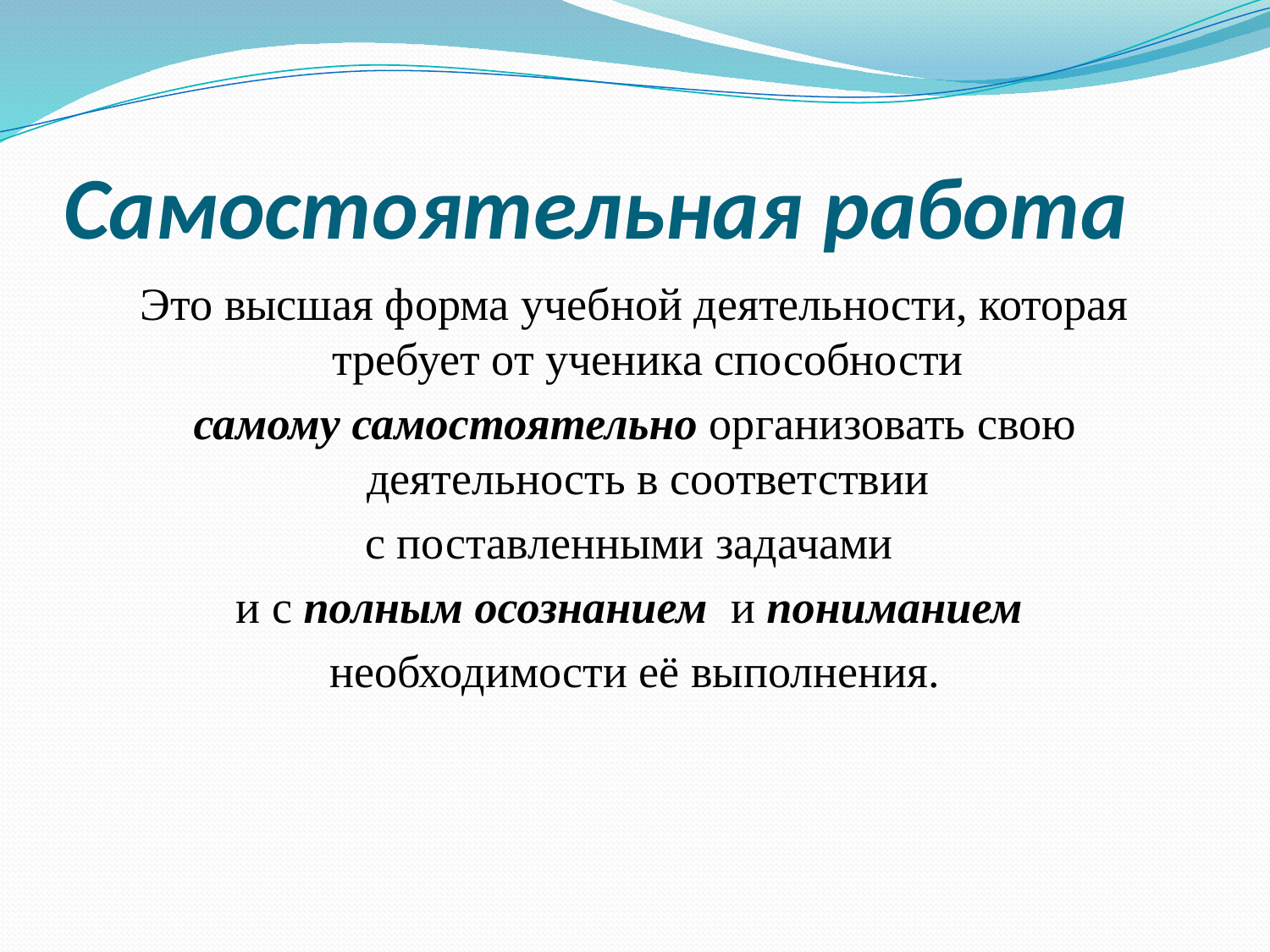

# Самостоятельная работа
Это высшая форма учебной деятельности, которая требует от ученика способности
самому самостоятельно организовать свою деятельность в соответствии
с поставленными задачами
и с полным осознанием  и пониманием
необходимости её выполнения.